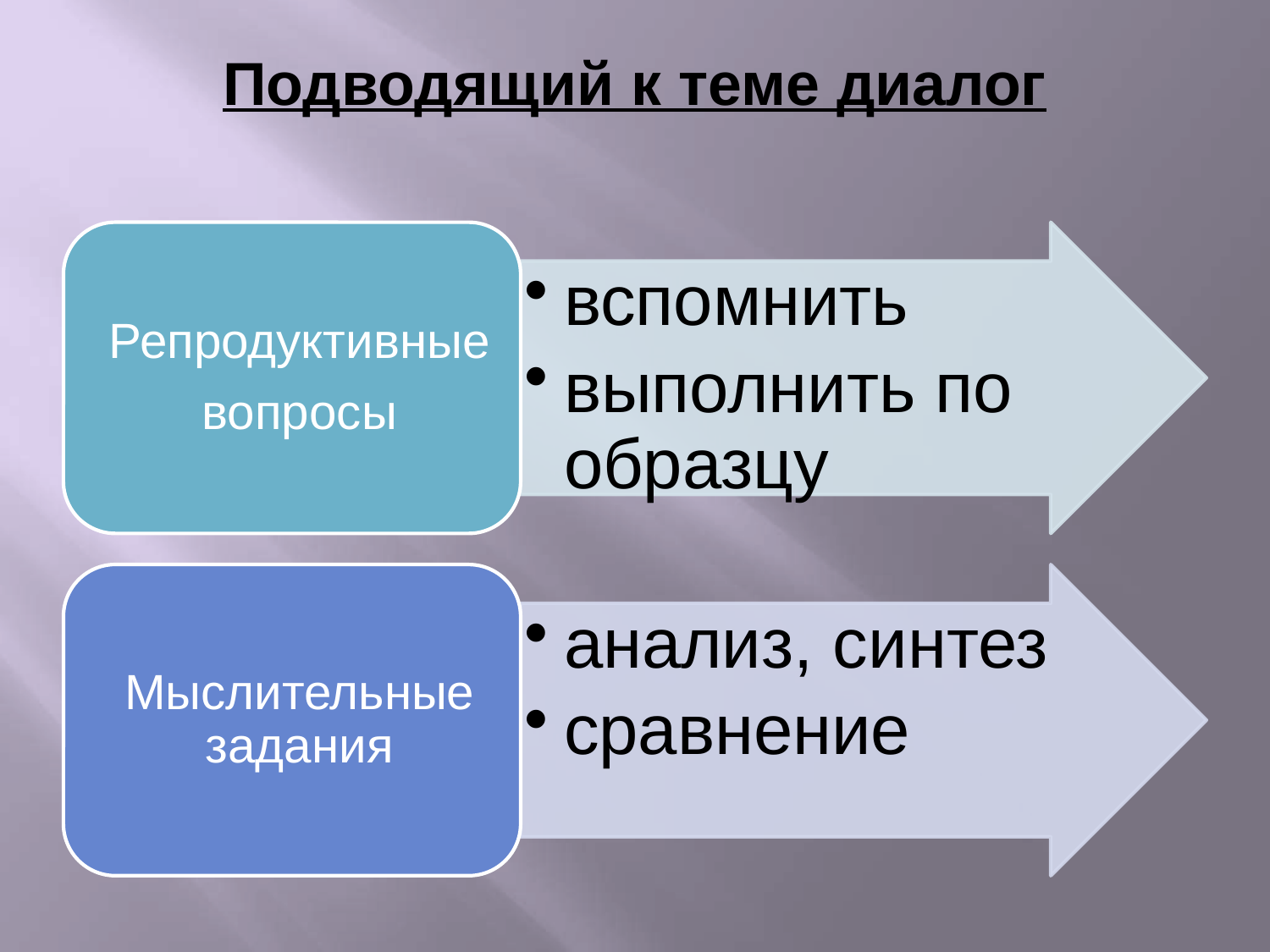

# Подводящий к теме диалог
вспомнить
выполнить по образцу
Репродуктивные
вопросы
анализ, синтез
сравнение
Мыслительные задания